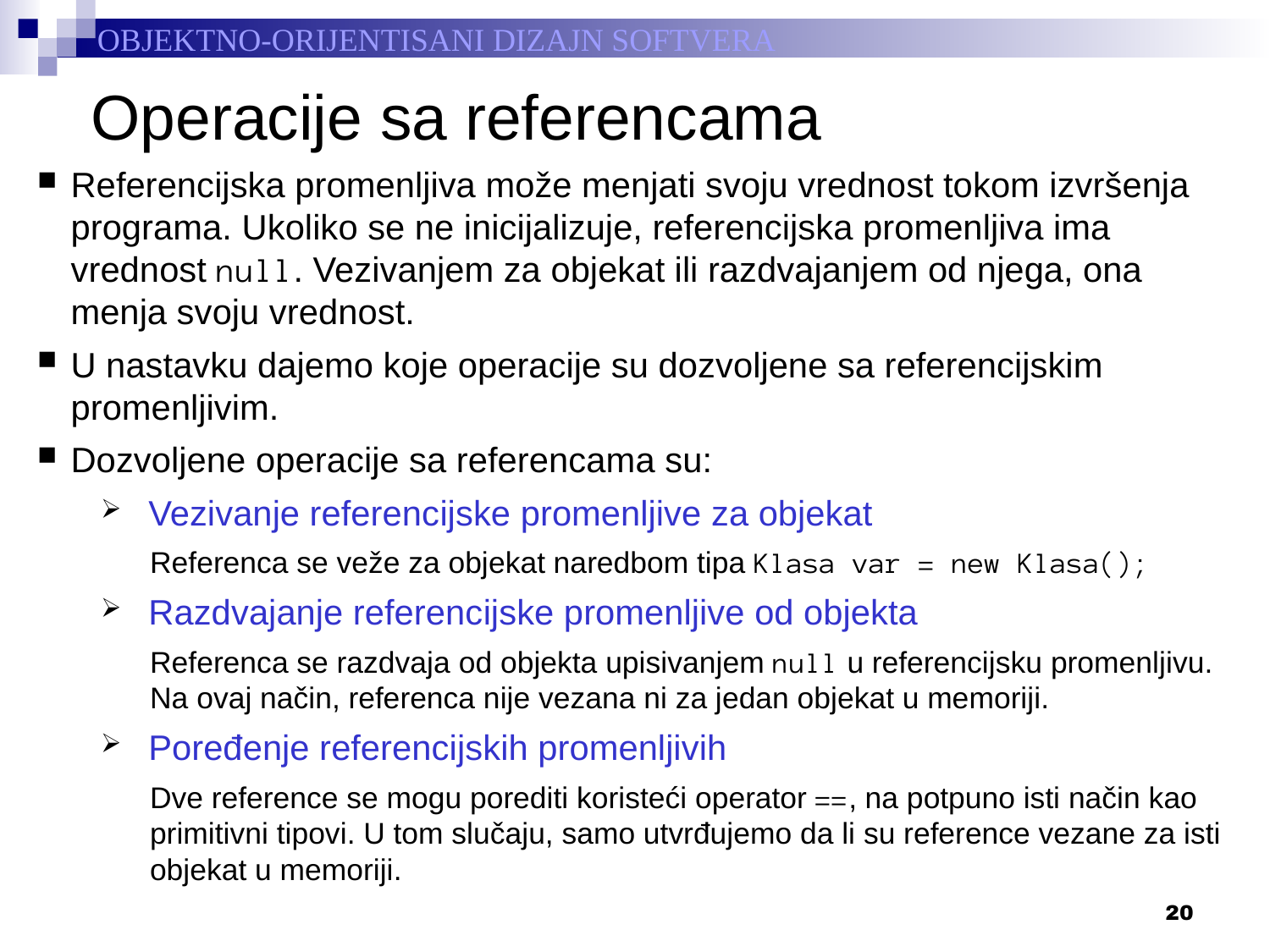

# Operacije sa referencama
Referencijska promenljiva može menjati svoju vrednost tokom izvršenja programa. Ukoliko se ne inicijalizuje, referencijska promenljiva ima vrednost null. Vezivanjem za objekat ili razdvajanjem od njega, ona menja svoju vrednost.
U nastavku dajemo koje operacije su dozvoljene sa referencijskim promenljivim.
Dozvoljene operacije sa referencama su:
Vezivanje referencijske promenljive za objekat
Referenca se veže za objekat naredbom tipa Klasa var = new Klasa();
Razdvajanje referencijske promenljive od objekta
Referenca se razdvaja od objekta upisivanjem null u referencijsku promenljivu. Na ovaj način, referenca nije vezana ni za jedan objekat u memoriji.
Poređenje referencijskih promenljivih
Dve reference se mogu porediti koristeći operator ==, na potpuno isti način kao primitivni tipovi. U tom slučaju, samo utvrđujemo da li su reference vezane za isti objekat u memoriji.
20